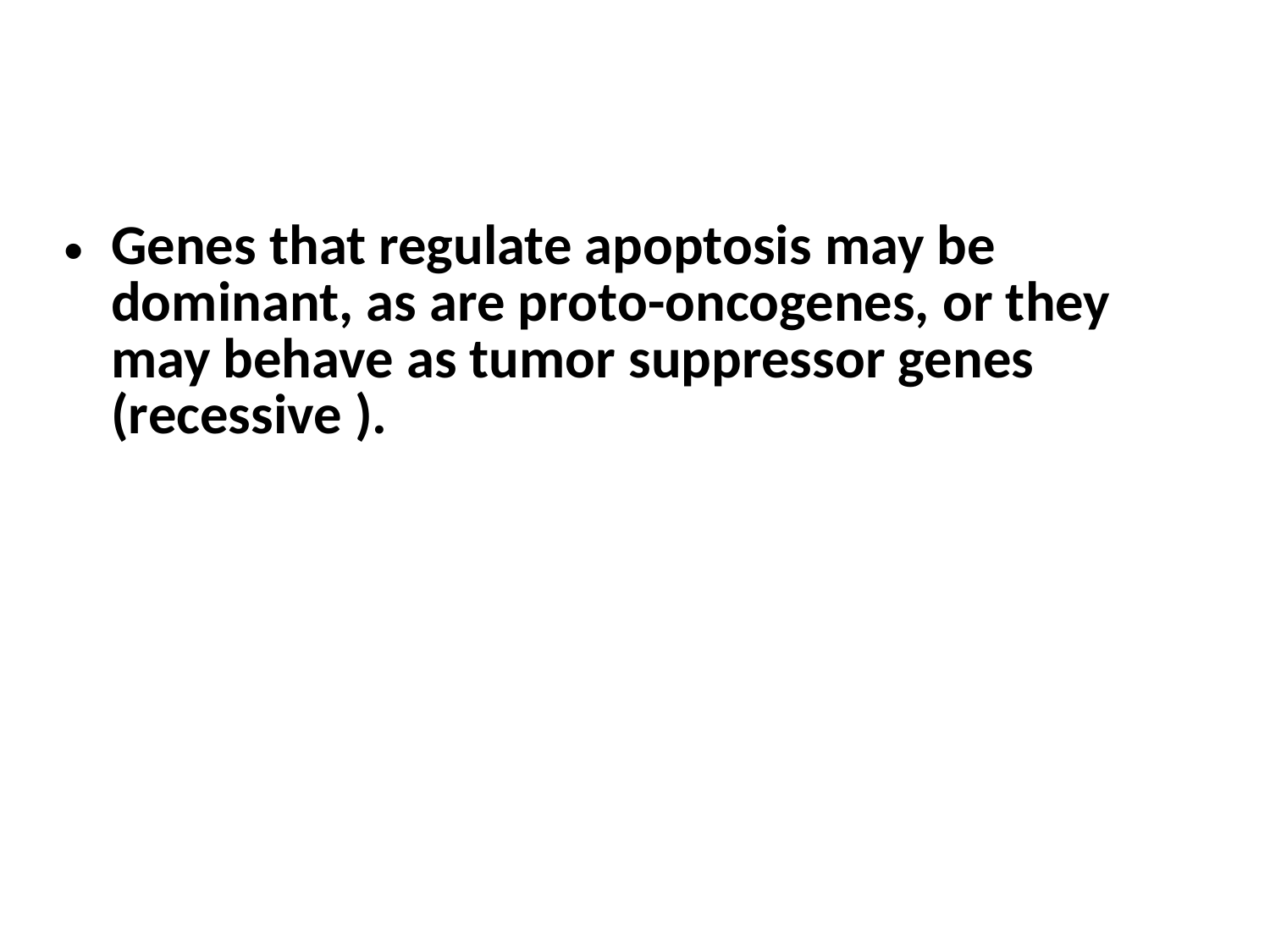

Genes that regulate apoptosis may be dominant, as are proto-oncogenes, or they may behave as tumor suppressor genes (recessive ).